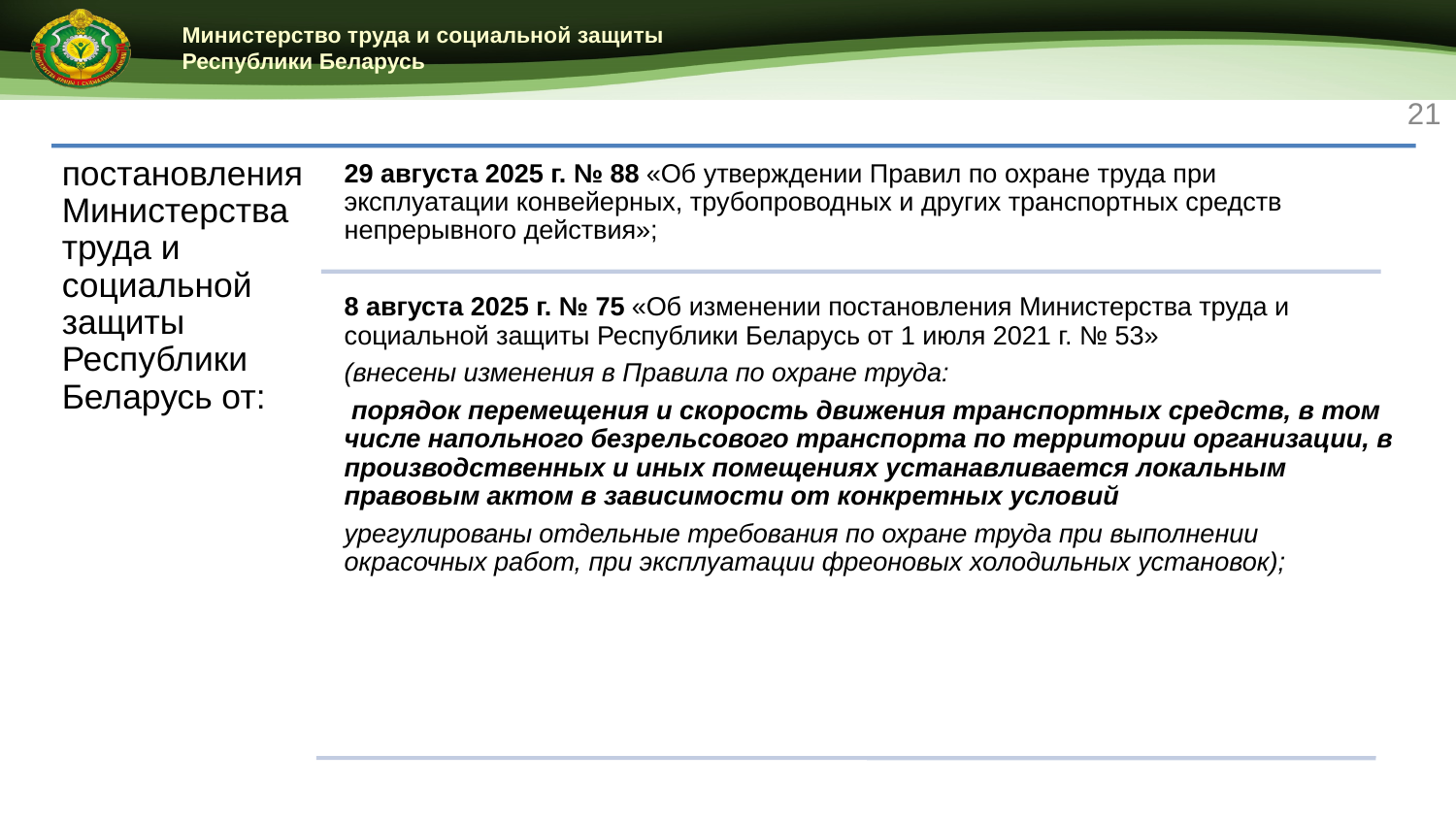

21
постановления Министерства труда и социальной защиты Республики Беларусь от:
29 августа 2025 г. № 88 «Об утверждении Правил по охране труда при эксплуатации конвейерных, трубопроводных и других транспортных средств непрерывного действия»;
8 августа 2025 г. № 75 «Об изменении постановления Министерства труда и социальной защиты Республики Беларусь от 1 июля 2021 г. № 53»
(внесены изменения в Правила по охране труда:
 порядок перемещения и скорость движения транспортных средств, в том числе напольного безрельсового транспорта по территории организации, в производственных и иных помещениях устанавливается локальным правовым актом в зависимости от конкретных условий
урегулированы отдельные требования по охране труда при выполнении окрасочных работ, при эксплуатации фреоновых холодильных установок);